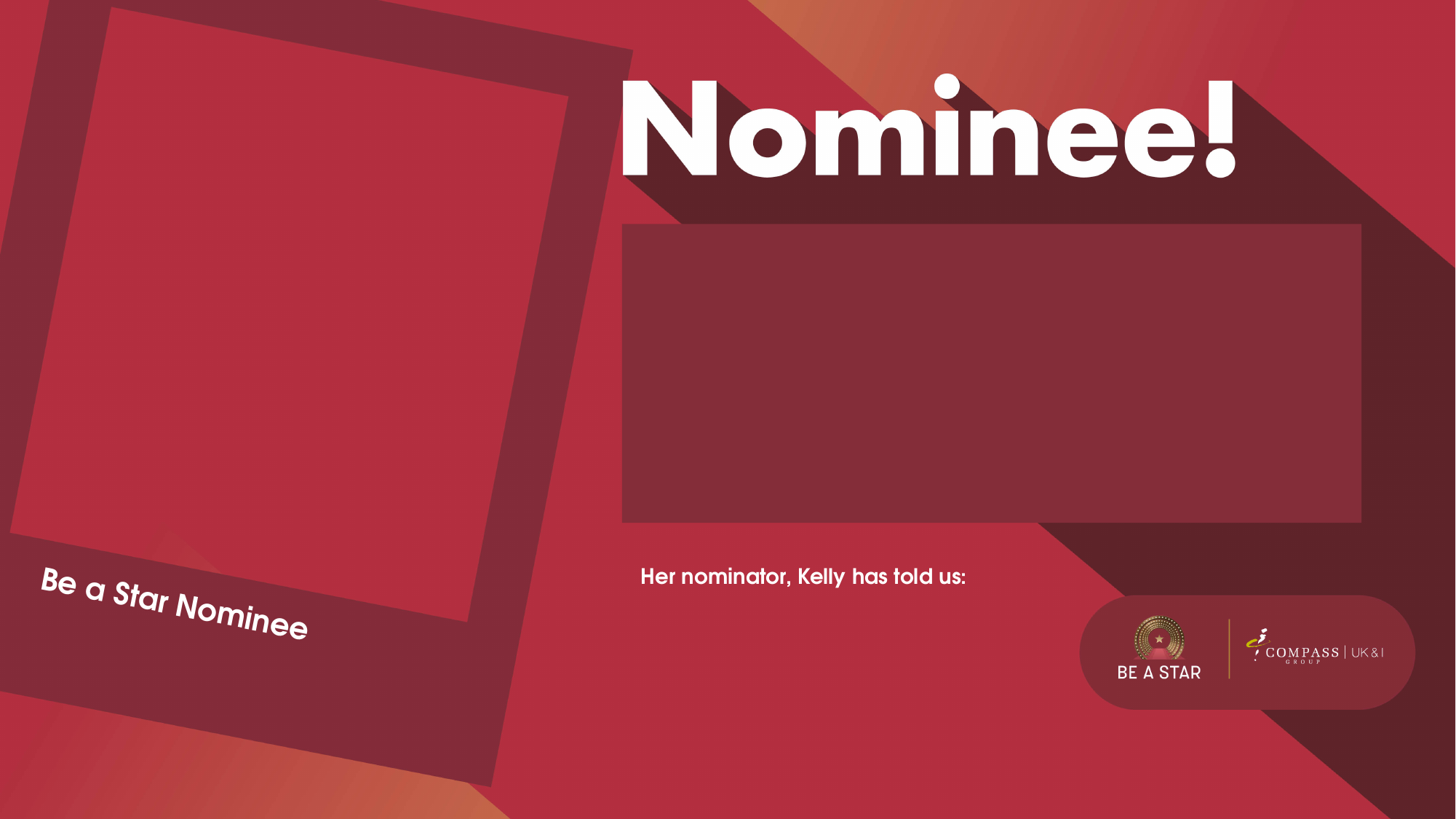

#

Her nominator, Kelly has told us: